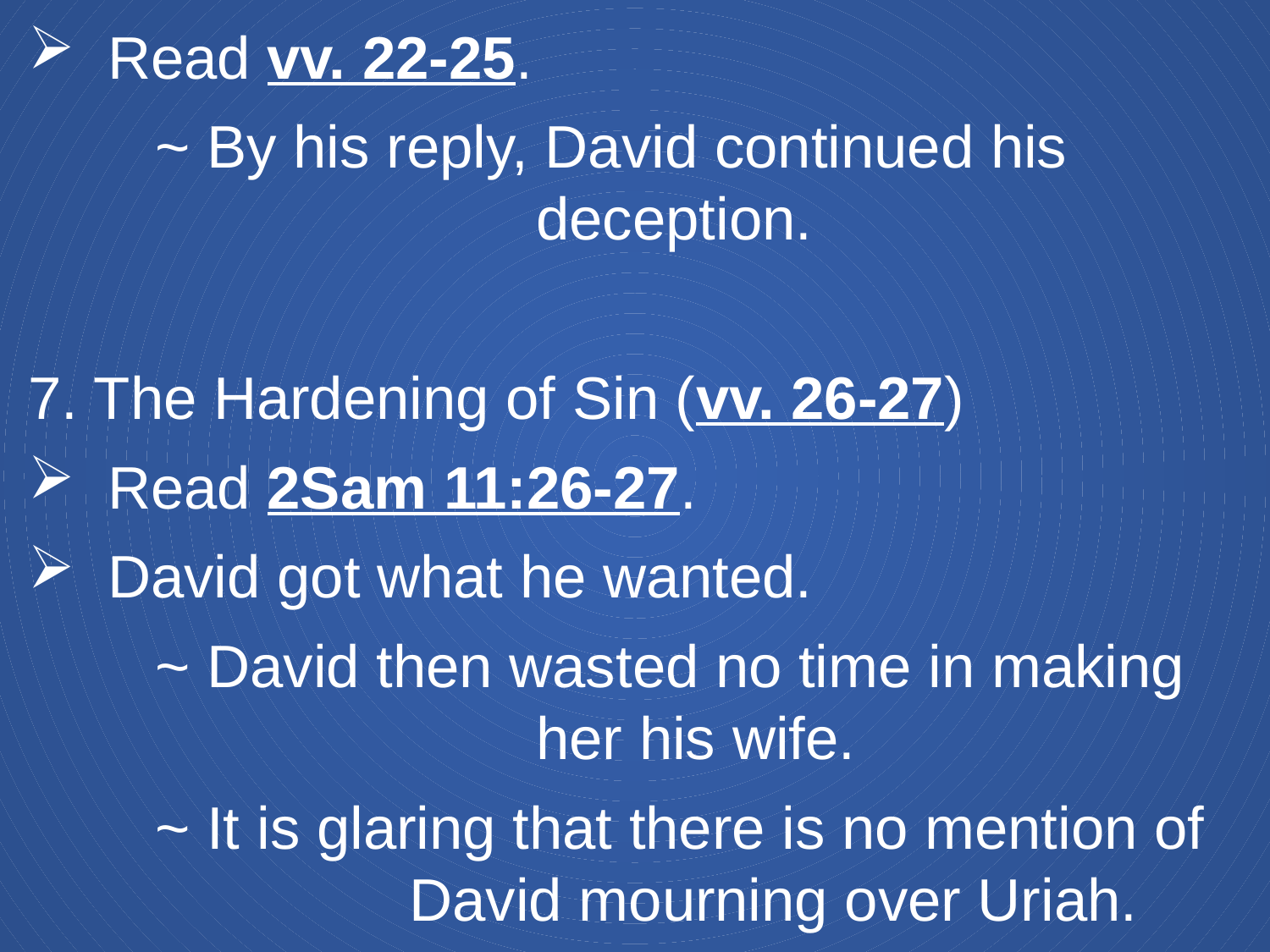

Read vv. 22-25.
	~ By his reply, David continued his 					deception.

7. The Hardening of Sin (vv. 26-27)
Read 2Sam 11:26-27.
David got what he wanted.
	~ David then wasted no time in making 				her his wife.
	~ It is glaring that there is no mention of 			David mourning over Uriah.